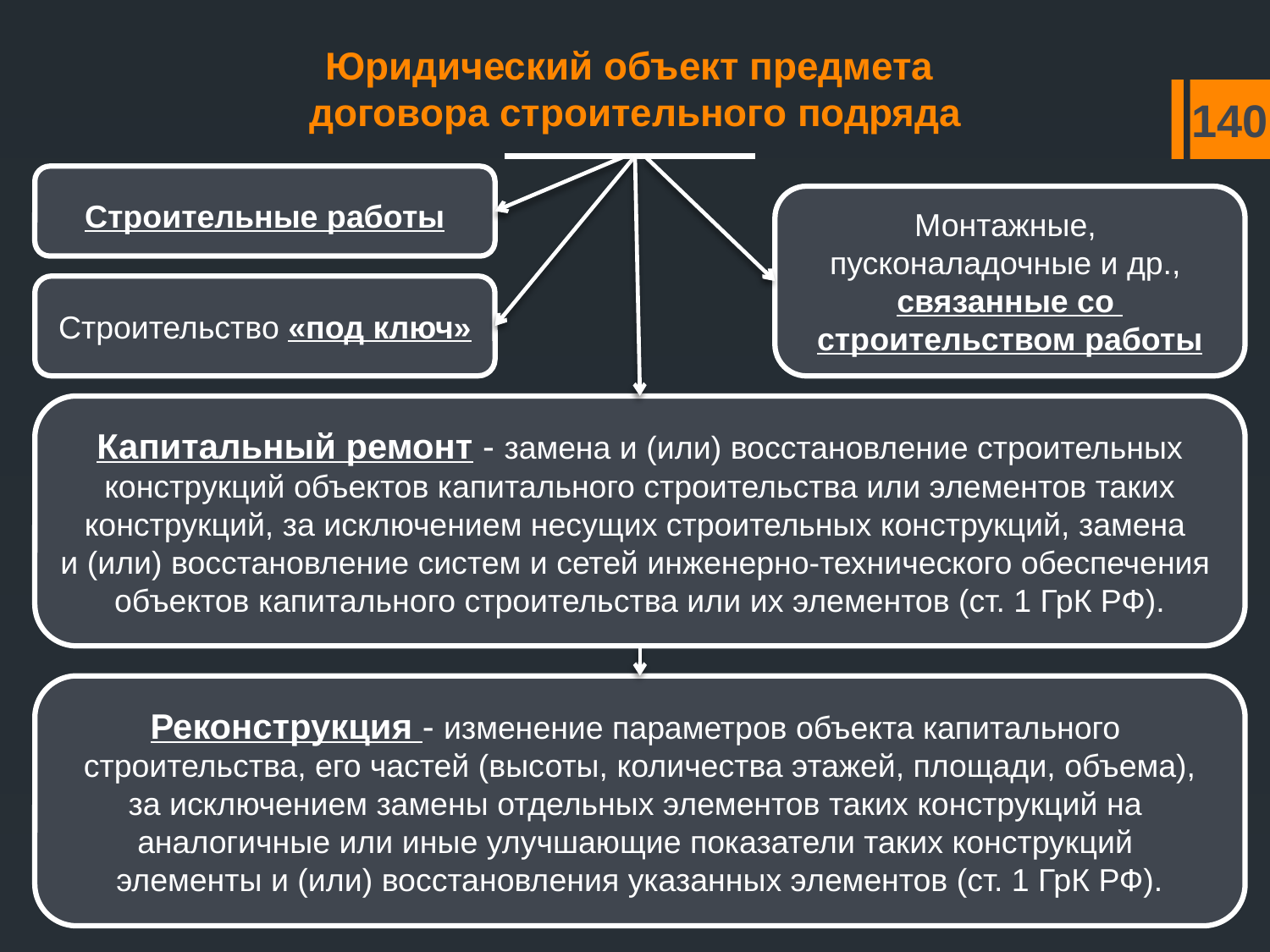

# Юридический объект предмета договора строительного подряда
140

Строительные работы

Монтажные,
пусконаладочные и др.,
связанные со
строительством работы

Строительство «под ключ»

Капитальный ремонт - замена и (или) восстановление строительных
 конструкций объектов капитального строительства или элементов таких
конструкций, за исключением несущих строительных конструкций, замена
и (или) восстановление систем и сетей инженерно-технического обеспечения
объектов капитального строительства или их элементов (ст. 1 ГрК РФ).
Реконструкция - изменение параметров объекта капитального
строительства, его частей (высоты, количества этажей, площади, объема),
за исключением замены отдельных элементов таких конструкций на
аналогичные или иные улучшающие показатели таких конструкций
элементы и (или) восстановления указанных элементов (ст. 1 ГрК РФ).